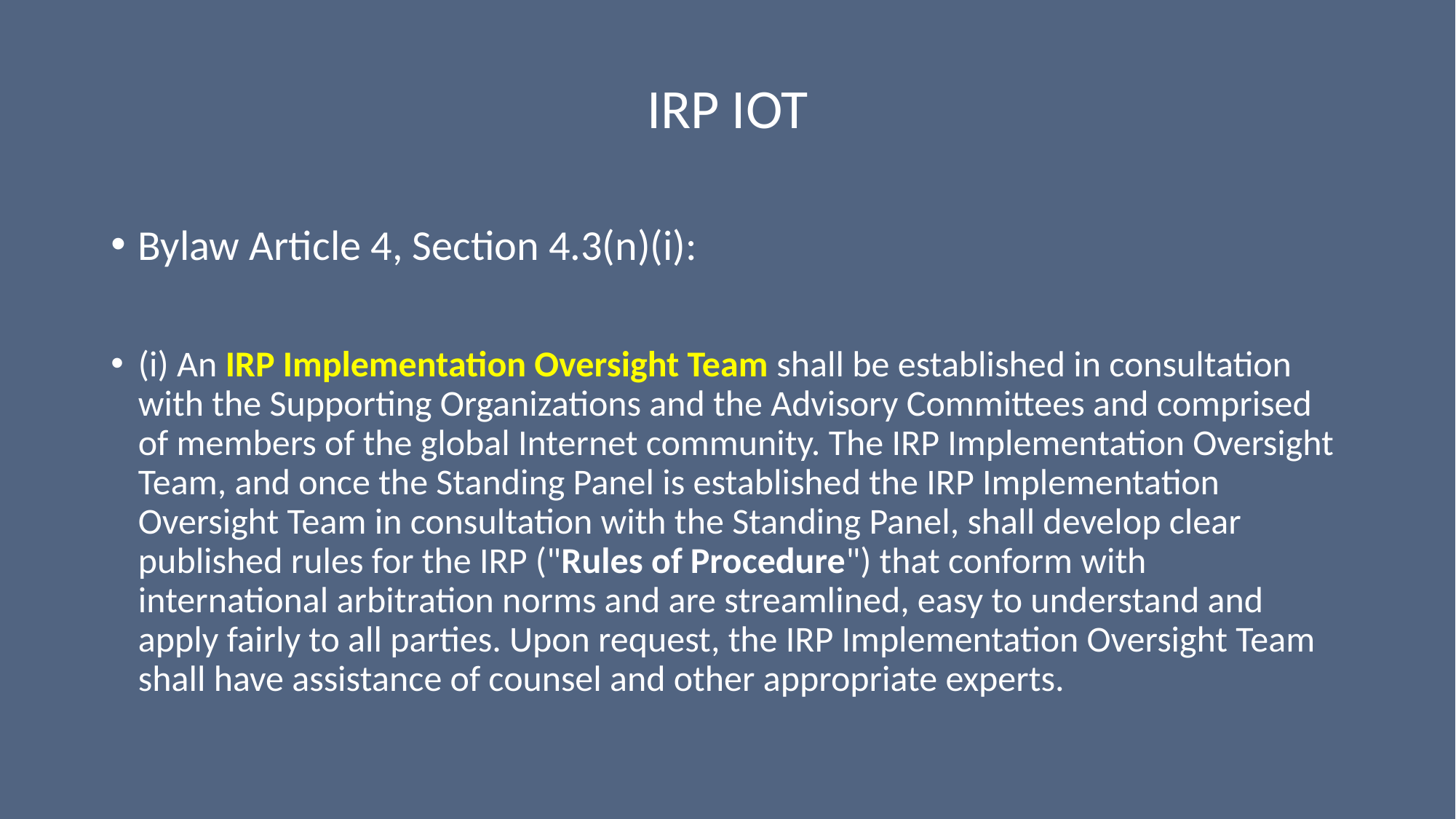

# IRP IOT
Bylaw Article 4, Section 4.3(n)(i):

(i) An IRP Implementation Oversight Team shall be established in consultation with the Supporting Organizations and the Advisory Committees and comprised of members of the global Internet community. The IRP Implementation Oversight Team, and once the Standing Panel is established the IRP Implementation Oversight Team in consultation with the Standing Panel, shall develop clear published rules for the IRP ("Rules of Procedure") that conform with international arbitration norms and are streamlined, easy to understand and apply fairly to all parties. Upon request, the IRP Implementation Oversight Team shall have assistance of counsel and other appropriate experts.